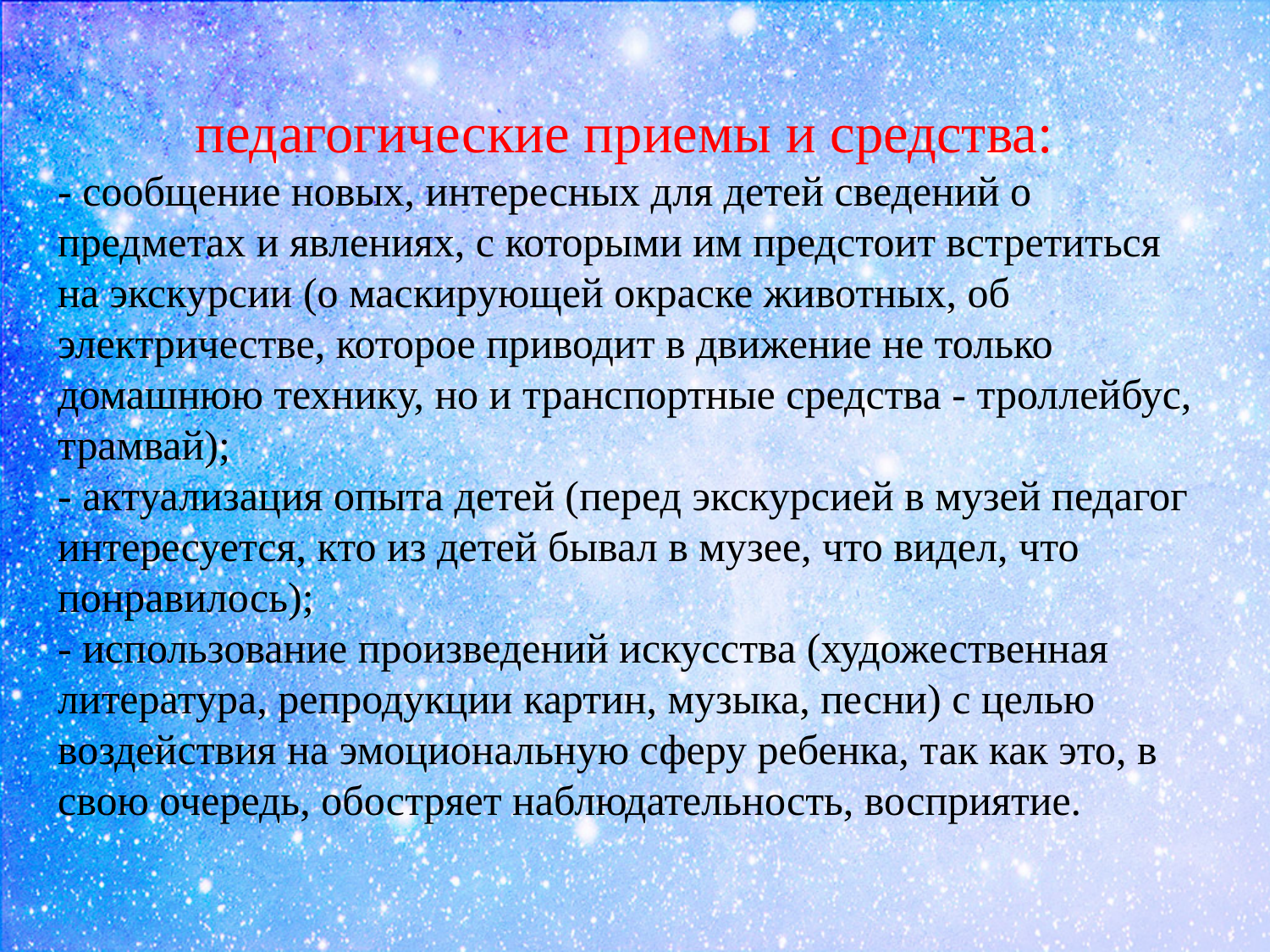

педагогические приемы и средства:
- сообщение новых, интересных для детей сведений о предметах и явлениях, с которыми им предстоит встретиться на экскурсии (о маскирующей окраске животных, об электричестве, которое приводит в движение не только домашнюю технику, но и транспортные средства - троллейбус, трамвай);
- актуализация опыта детей (перед экскурсией в музей педагог интересуется, кто из детей бывал в музее, что видел, что понравилось);
- использование произведений искусства (художественная литература, репродукции картин, музыка, песни) с целью воздействия на эмоциональную сферу ребенка, так как это, в свою очередь, обостряет наблюдательность, восприятие.